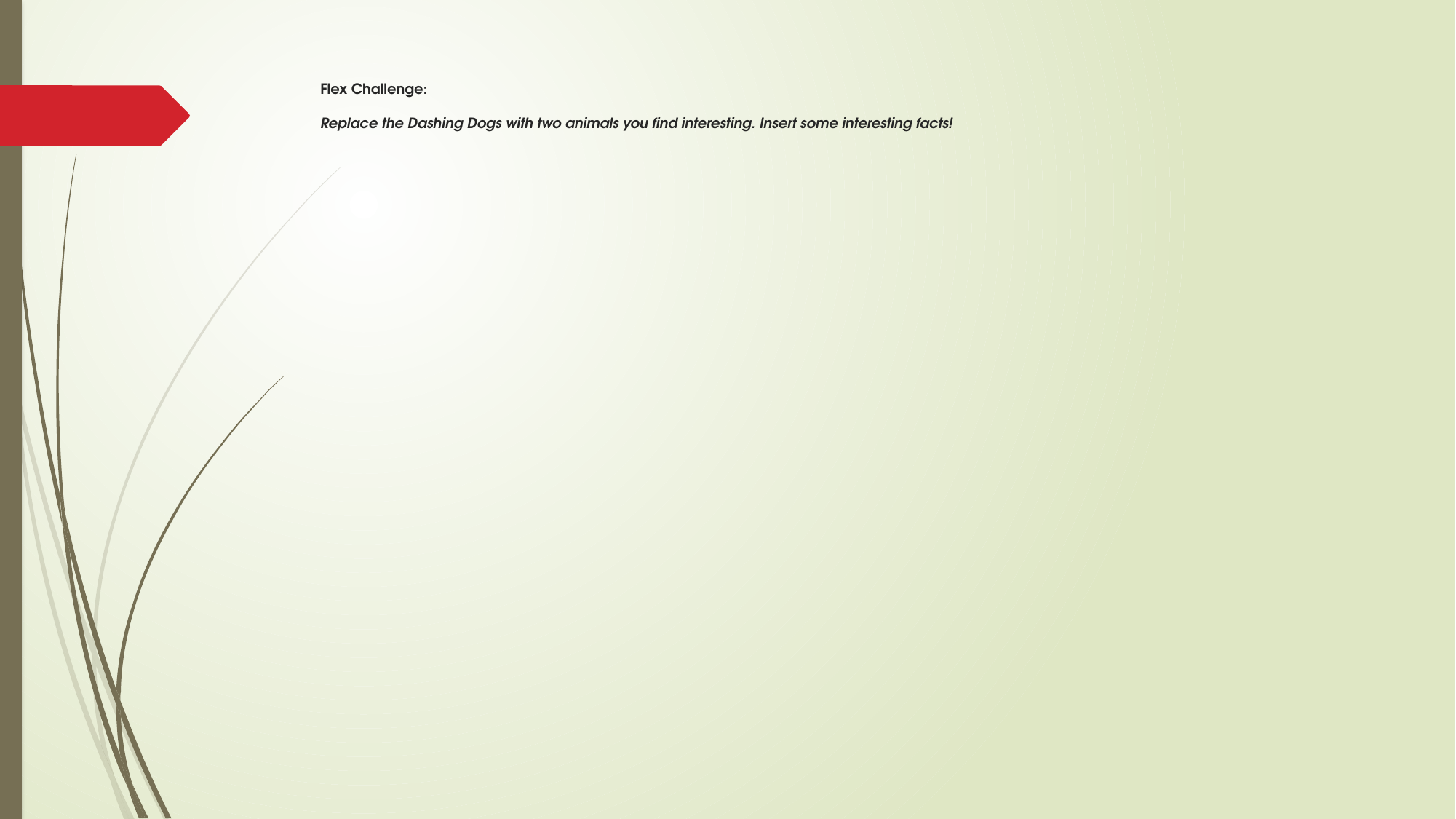

# Flex Challenge: Replace the Dashing Dogs with two animals you find interesting. Insert some interesting facts!